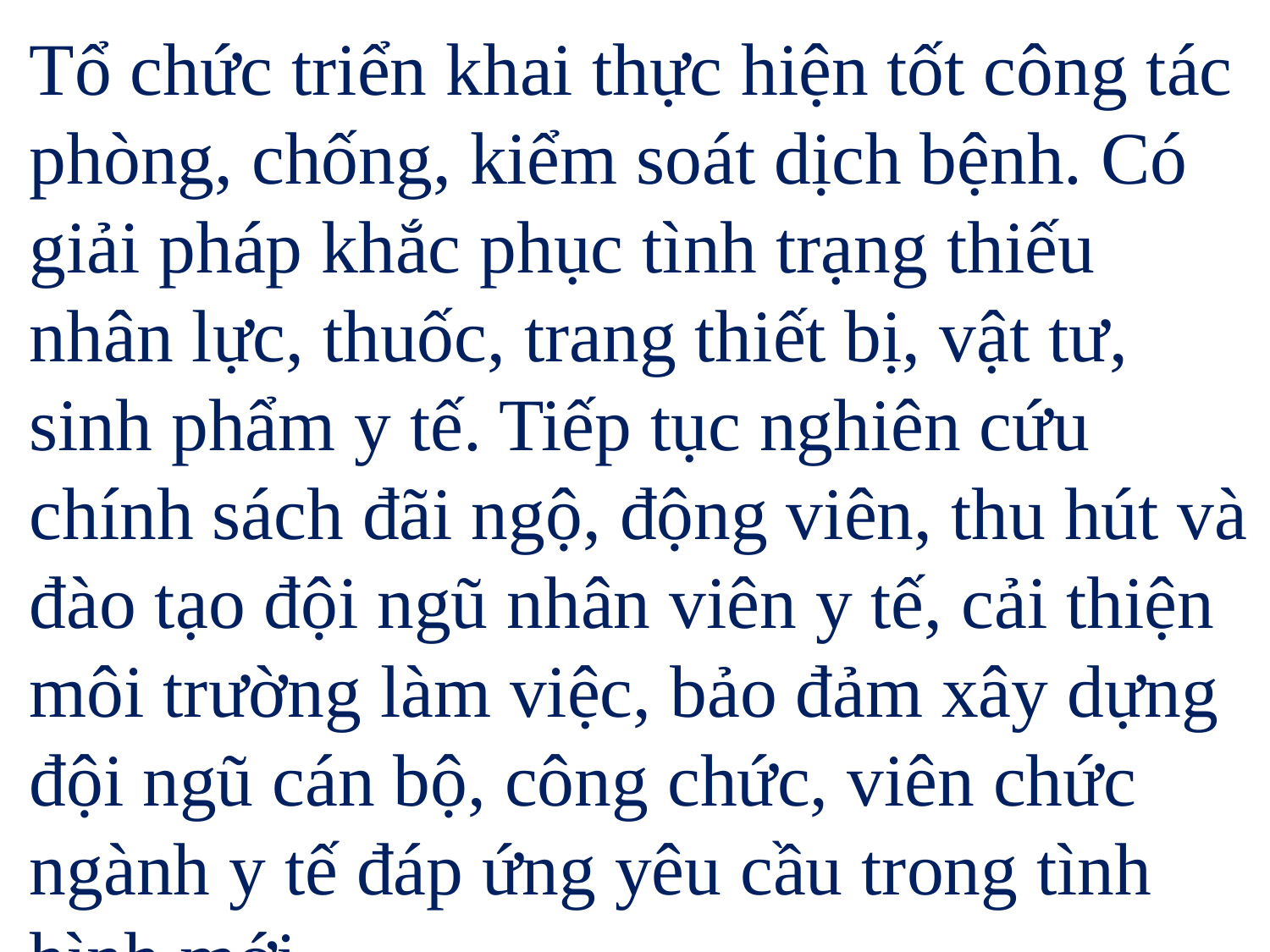

Tổ chức triển khai thực hiện tốt công tác phòng, chống, kiểm soát dịch bệnh. Có giải pháp khắc phục tình trạng thiếu nhân lực, thuốc, trang thiết bị, vật tư, sinh phẩm y tế. Tiếp tục nghiên cứu chính sách đãi ngộ, động viên, thu hút và đào tạo đội ngũ nhân viên y tế, cải thiện môi trường làm việc, bảo đảm xây dựng đội ngũ cán bộ, công chức, viên chức ngành y tế đáp ứng yêu cầu trong tình hình mới